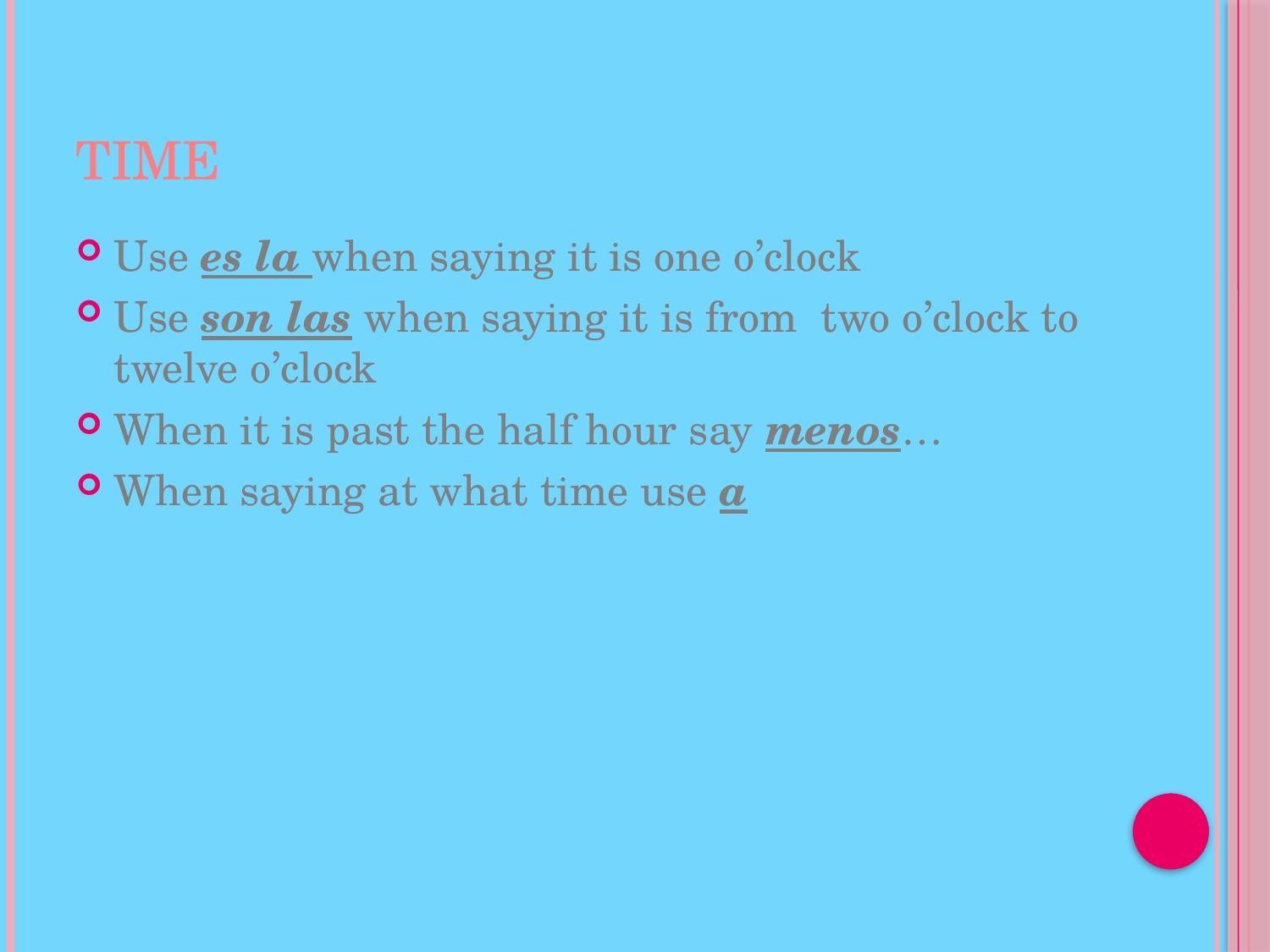

# Time
Use es la when saying it is one o’clock
Use son las when saying it is from  two o’clock to twelve o’clock
When it is past the half hour say menos…
When saying at what time use a